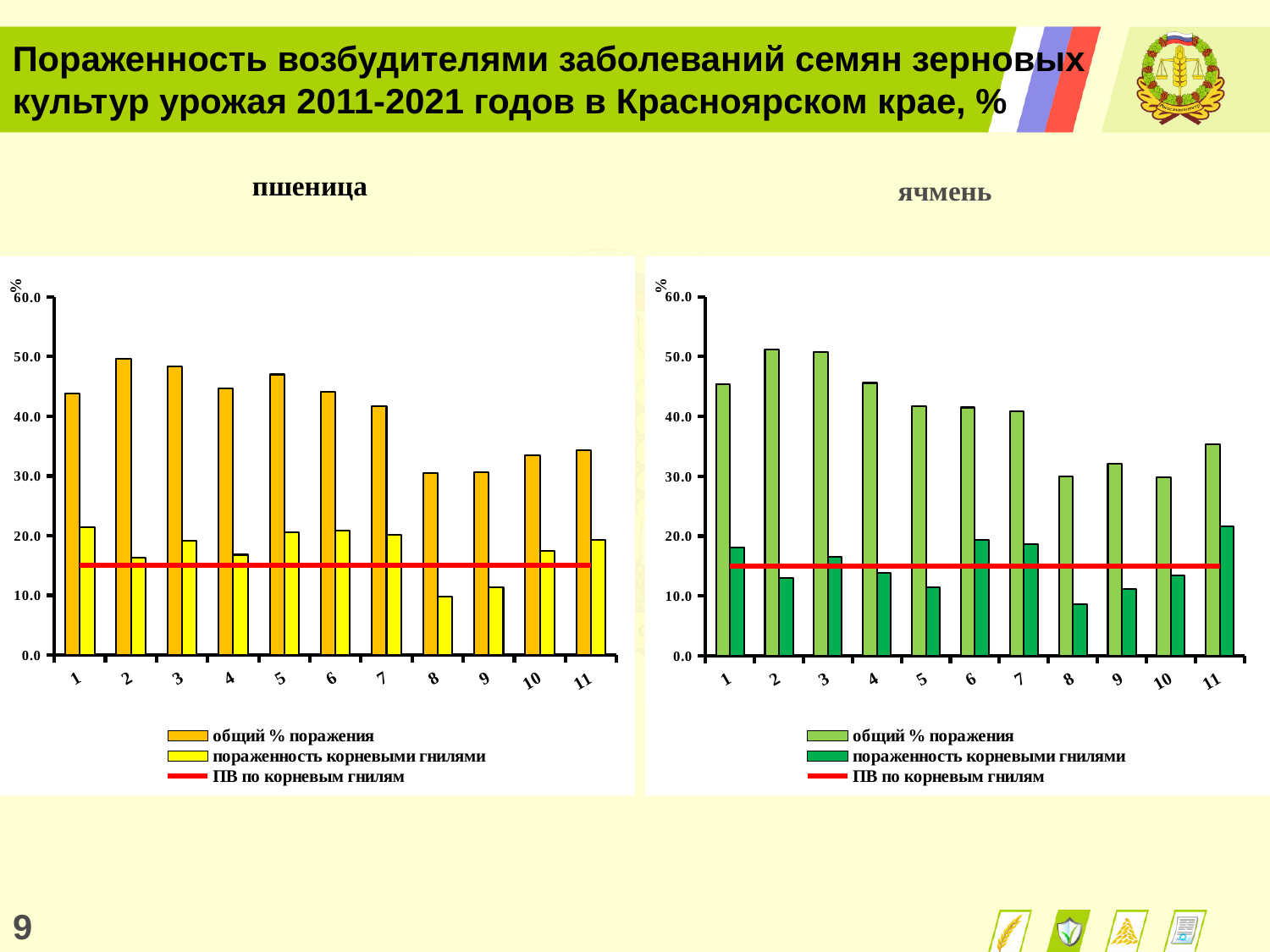

Пораженность возбудителями заболеваний семян зерновых культур урожая 2011-2021 годов в Красноярском крае, %
пшеница
ячмень

### Chart

| Category | общий % поражения | пораженность корневыми гнилями | ПВ по корневым гнилям |
|---|---|---|---|

### Chart

| Category | общий % поражения | пораженность корневыми гнилями | ПВ по корневым гнилям |
|---|---|---|---|
9